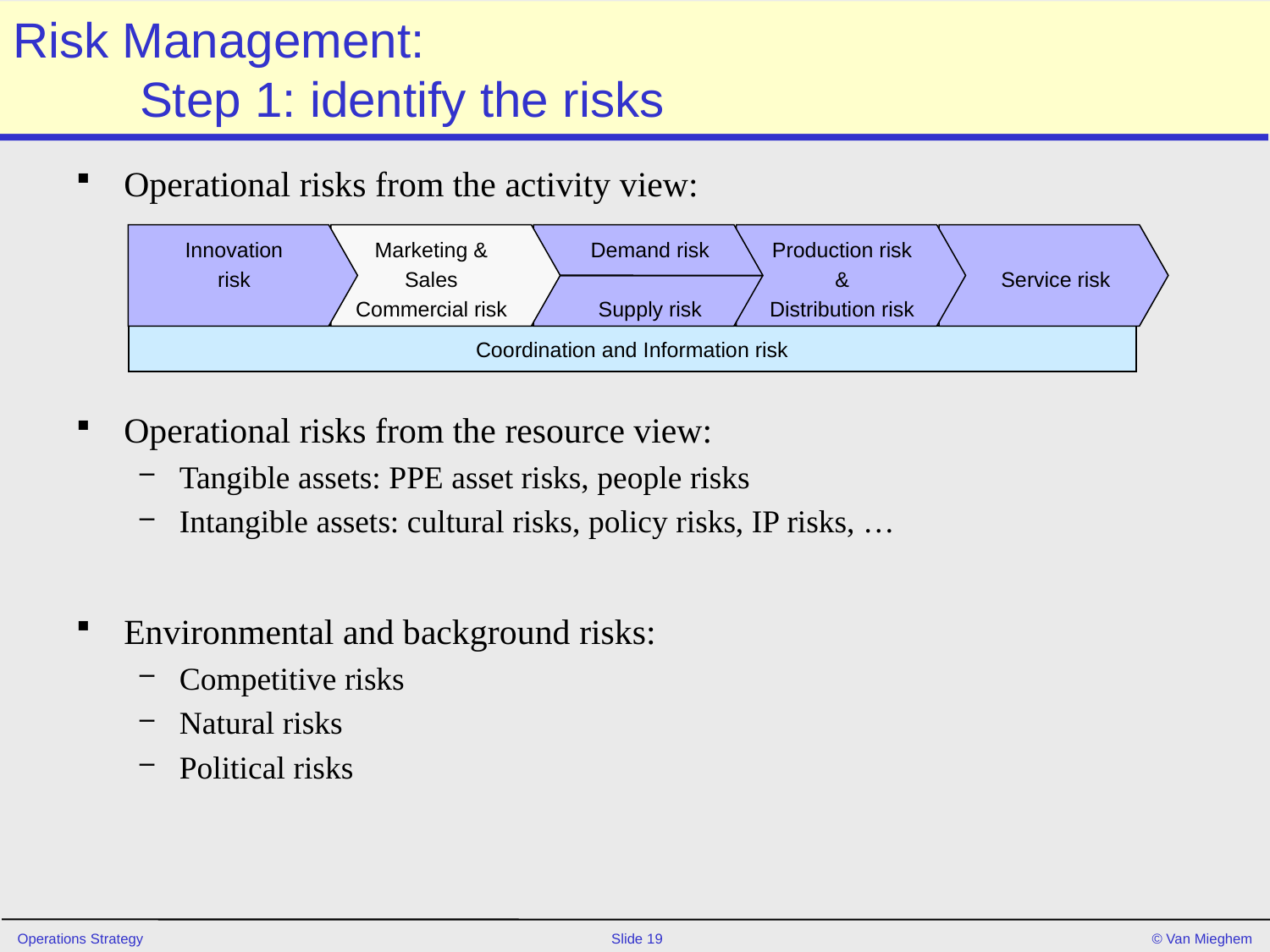

# Risk Management: Step 1: identify the risks
Operational risks from the activity view:

Operational risks from the resource view:
Tangible assets: PPE asset risks, people risks
Intangible assets: cultural risks, policy risks, IP risks, …

Environmental and background risks:
Competitive risks
Natural risks
Political risks

Innovation
risk
Marketing &
Sales
Commercial risk
Demand risk

Supply risk
Production risk
&
Distribution risk

Service risk

Coordination and Information risk